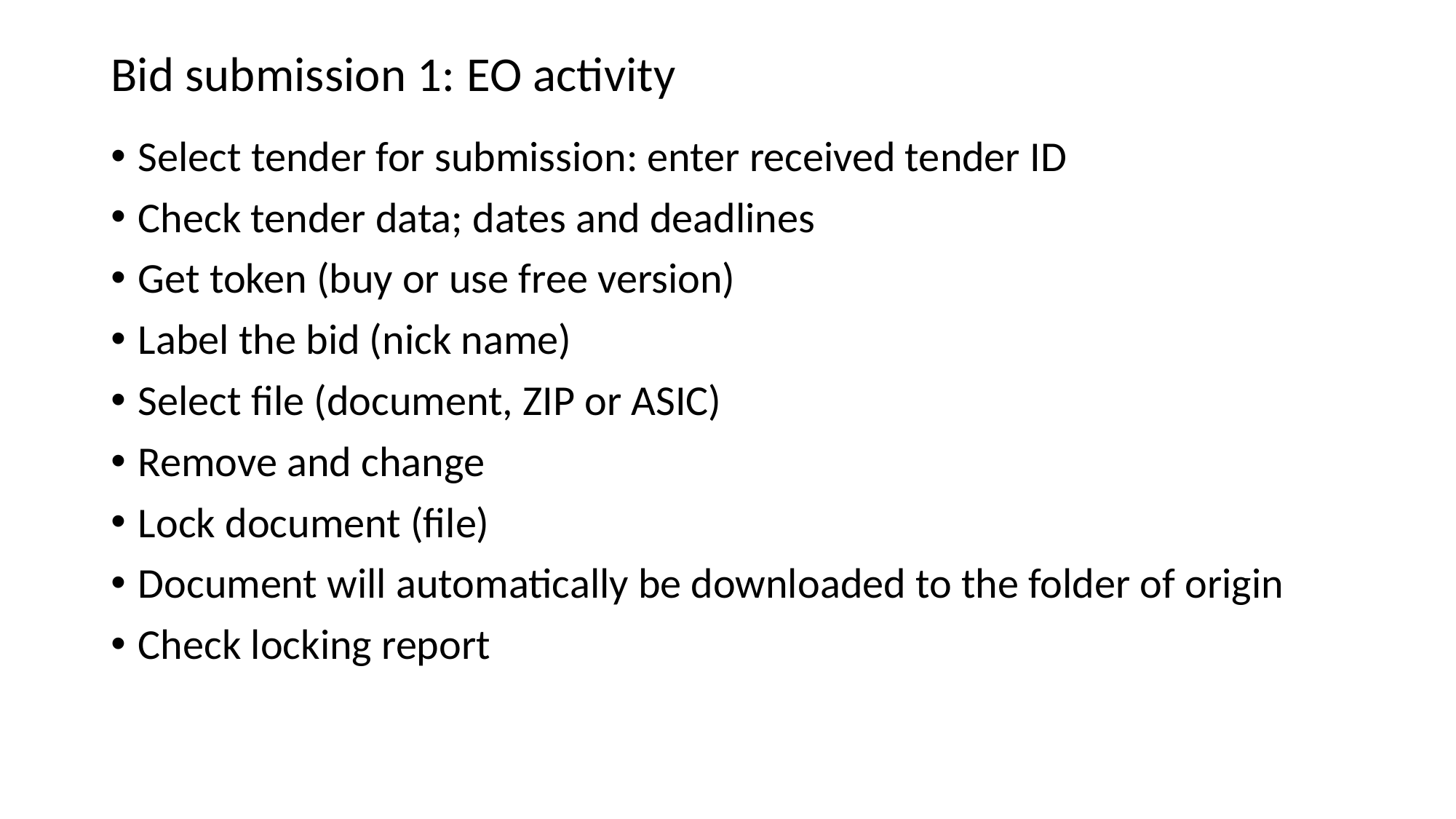

# Bid submission 1: EO activity
Select tender for submission: enter received tender ID
Check tender data; dates and deadlines
Get token (buy or use free version)
Label the bid (nick name)
Select file (document, ZIP or ASIC)
Remove and change
Lock document (file)
Document will automatically be downloaded to the folder of origin
Check locking report